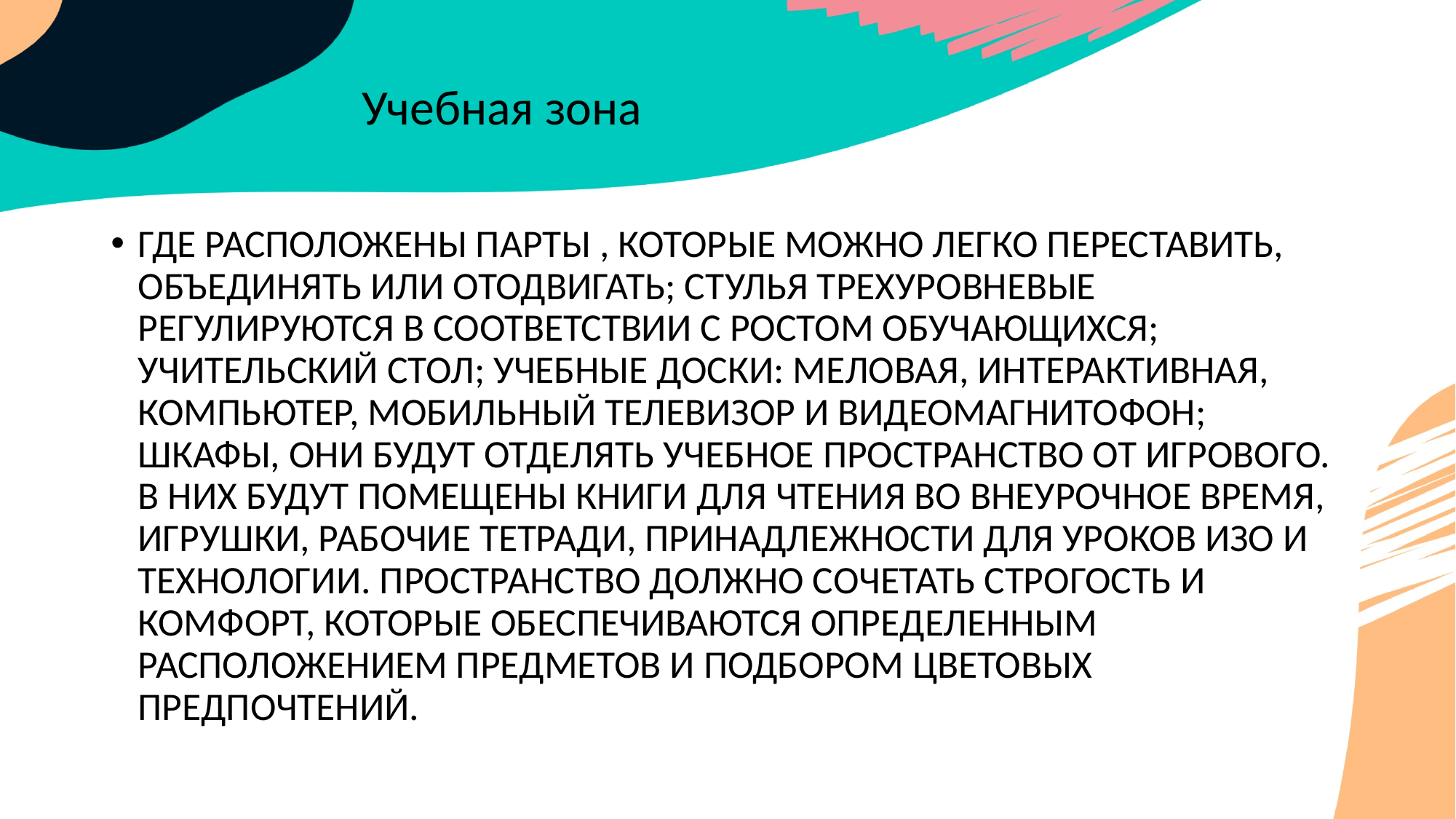

# Учебная зона
ГДЕ РАСПОЛОЖЕНЫ ПАРТЫ , КОТОРЫЕ МОЖНО ЛЕГКО ПЕРЕСТАВИТЬ, ОБЪЕДИНЯТЬ ИЛИ ОТОДВИГАТЬ; СТУЛЬЯ ТРЕХУРОВНЕВЫЕ РЕГУЛИРУЮТСЯ В СООТВЕТСТВИИ С РОСТОМ ОБУЧАЮЩИХСЯ; УЧИТЕЛЬСКИЙ СТОЛ; УЧЕБНЫЕ ДОСКИ: МЕЛОВАЯ, ИНТЕРАКТИВНАЯ, КОМПЬЮТЕР, МОБИЛЬНЫЙ ТЕЛЕВИЗОР И ВИДЕОМАГНИТОФОН; ШКАФЫ, ОНИ БУДУТ ОТДЕЛЯТЬ УЧЕБНОЕ ПРОСТРАНСТВО ОТ ИГРОВОГО. В НИХ БУДУТ ПОМЕЩЕНЫ КНИГИ ДЛЯ ЧТЕНИЯ ВО ВНЕУРОЧНОЕ ВРЕМЯ, ИГРУШКИ, РАБОЧИЕ ТЕТРАДИ, ПРИНАДЛЕЖНОСТИ ДЛЯ УРОКОВ ИЗО И ТЕХНОЛОГИИ. ПРОСТРАНСТВО ДОЛЖНО СОЧЕТАТЬ СТРОГОСТЬ И КОМФОРТ, КОТОРЫЕ ОБЕСПЕЧИВАЮТСЯ ОПРЕДЕЛЕННЫМ РАСПОЛОЖЕНИЕМ ПРЕДМЕТОВ И ПОДБОРОМ ЦВЕТОВЫХ ПРЕДПОЧТЕНИЙ.